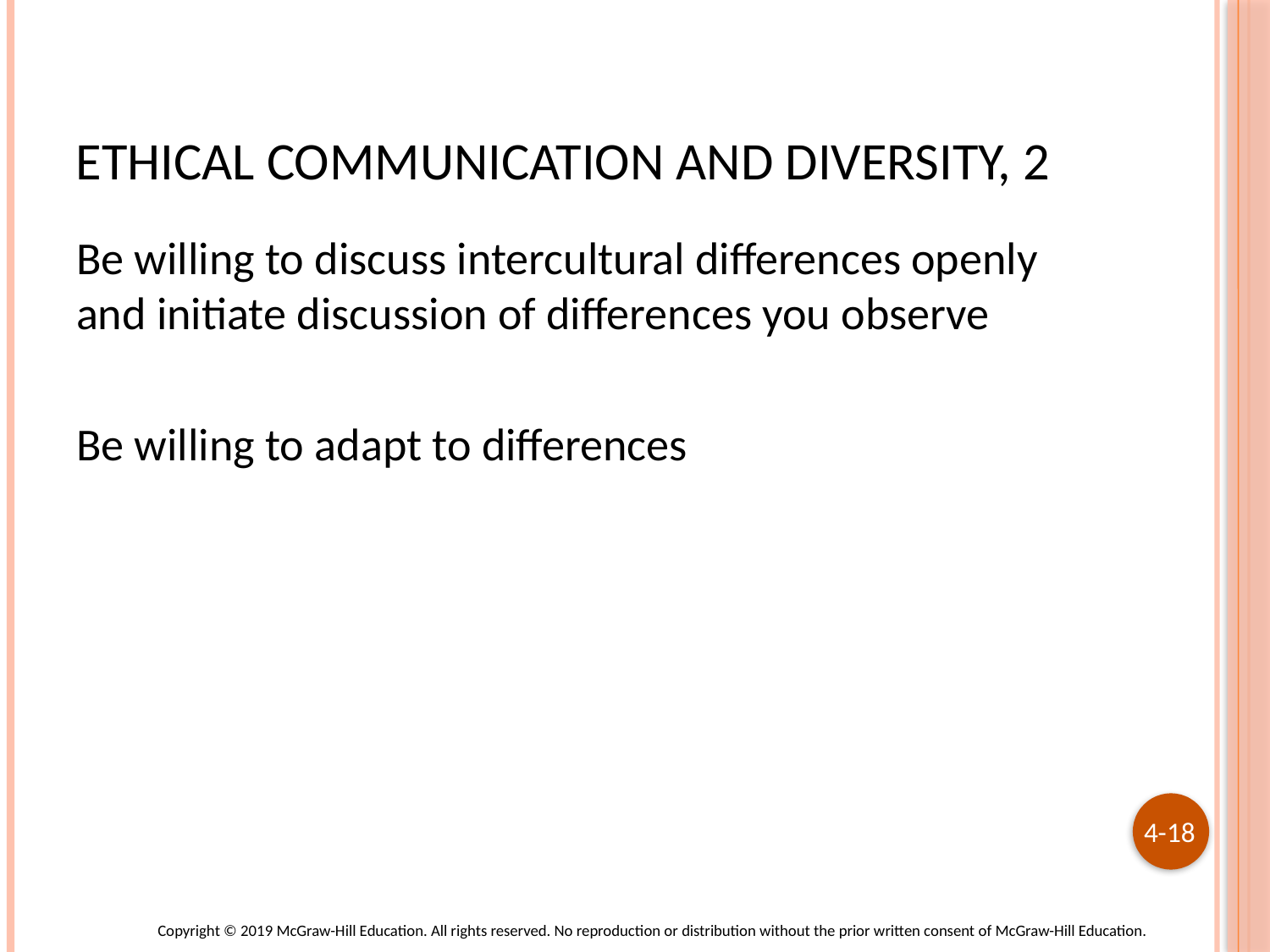

# Ethical Communication and Diversity, 2
Be willing to discuss intercultural differences openly and initiate discussion of differences you observe

Be willing to adapt to differences